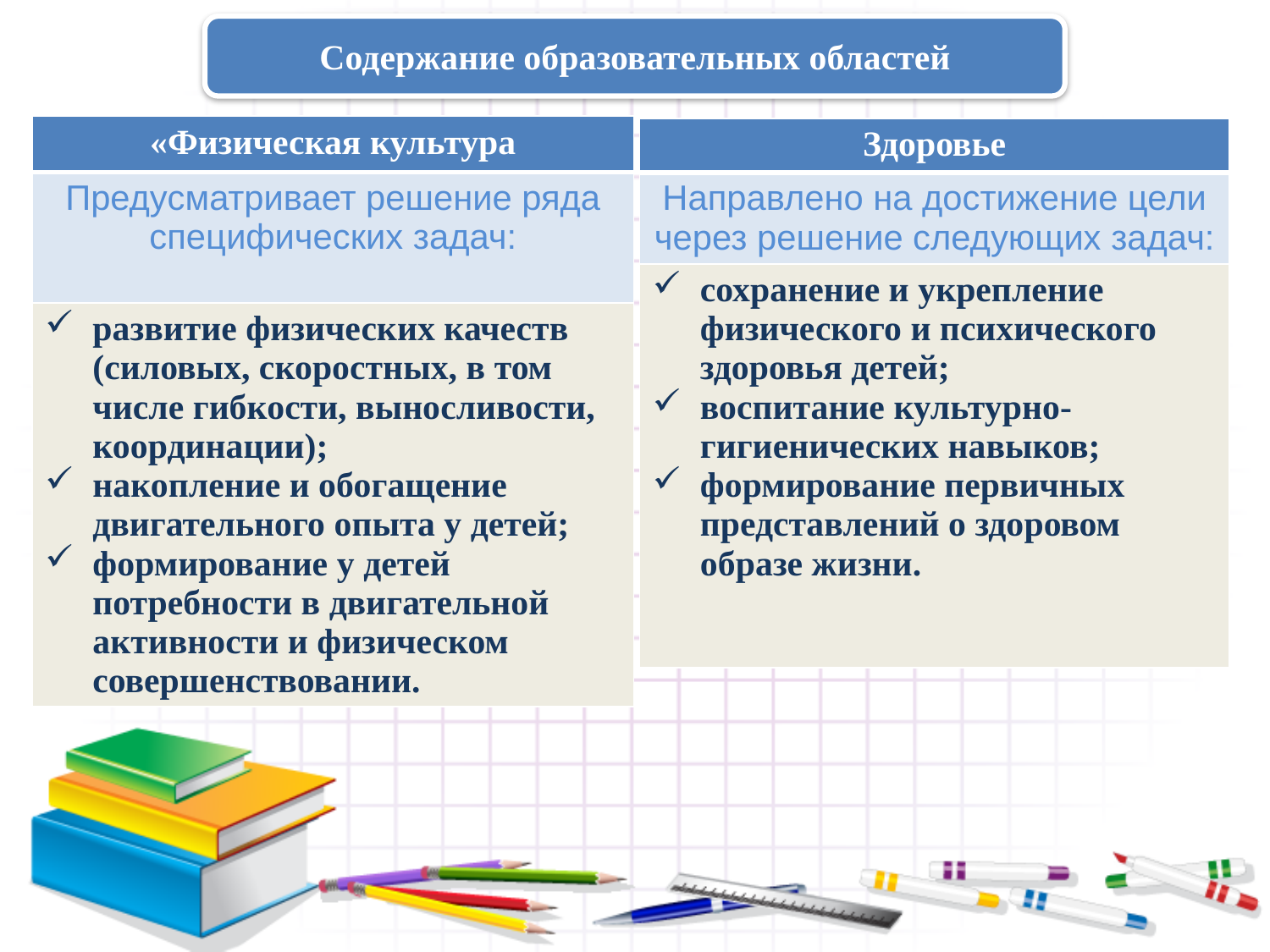

Содержание образовательных областей
| «Физическая культура |
| --- |
| Предусматривает решение ряда специфических задач: |
| развитие физических качеств (силовых, скоростных, в том числе гибкости, выносливости, координации); накопление и обогащение двигательного опыта у детей; формирование у детей потребности в двигательной активности и физическом совершенствовании. |
| Здоровье |
| --- |
| Направлено на достижение цели через решение следующих задач: |
| сохранение и укрепление физического и психического здоровья детей; воспитание культурно-гигиенических навыков; формирование первичных представлений о здоровом образе жизни. |